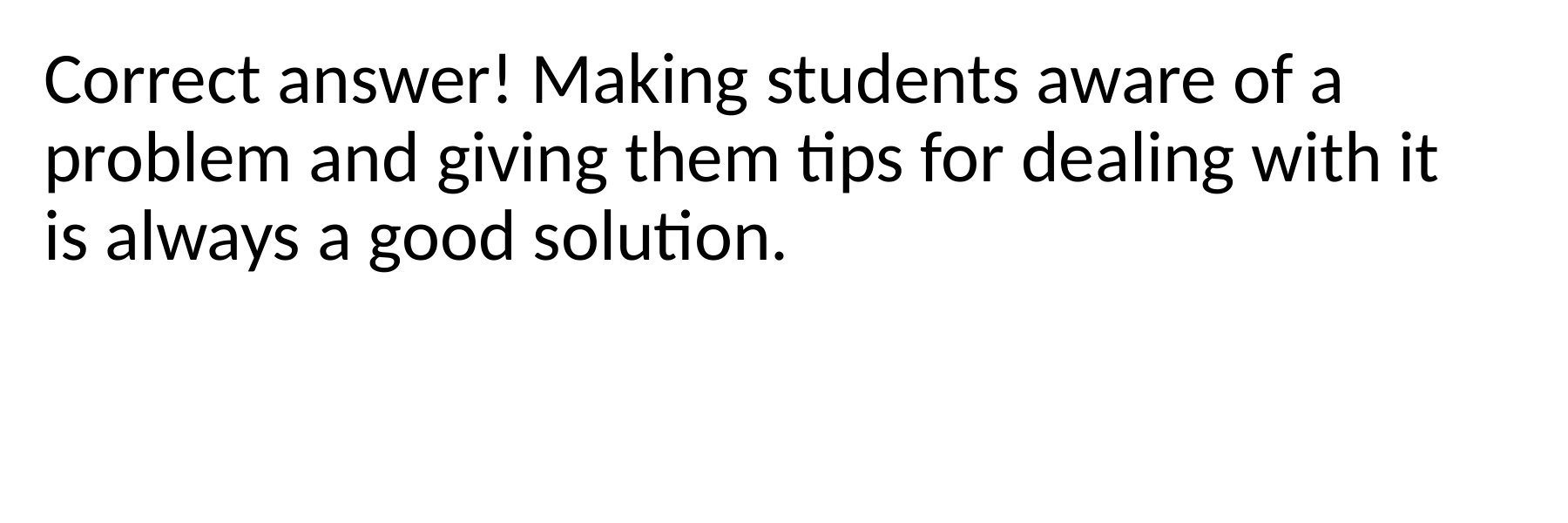

Correct answer! Making students aware of a problem and giving them tips for dealing with it  is always a good solution.